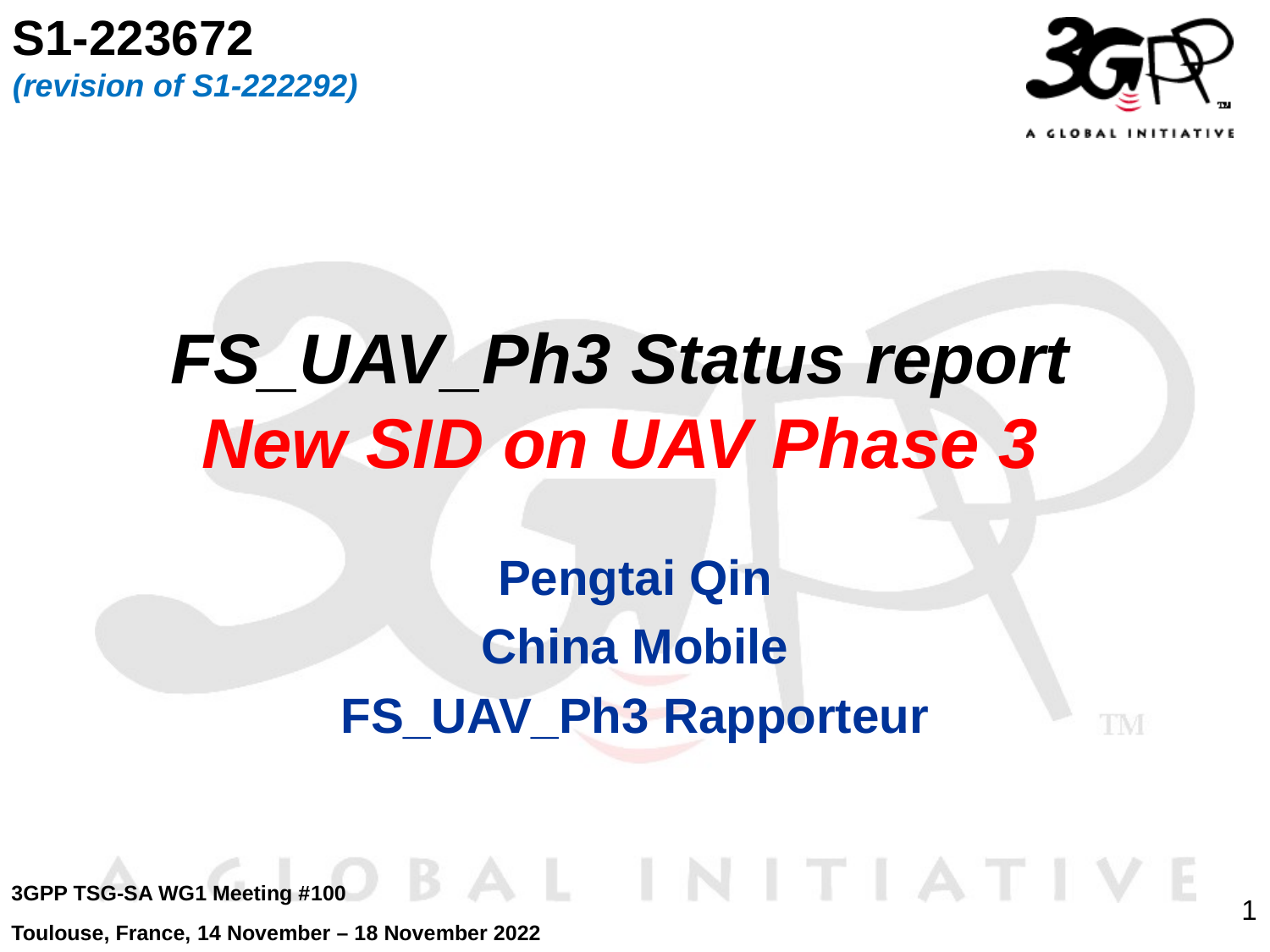

S1-223672
(revision of S1-222292)
# FS_UAV_Ph3 Status report New SID on UAV Phase 3
Pengtai Qin
China Mobile
FS_UAV_Ph3 Rapporteur
3GPP TSG-SA WG1 Meeting #100
Toulouse, France, 14 November – 18 November 2022
1